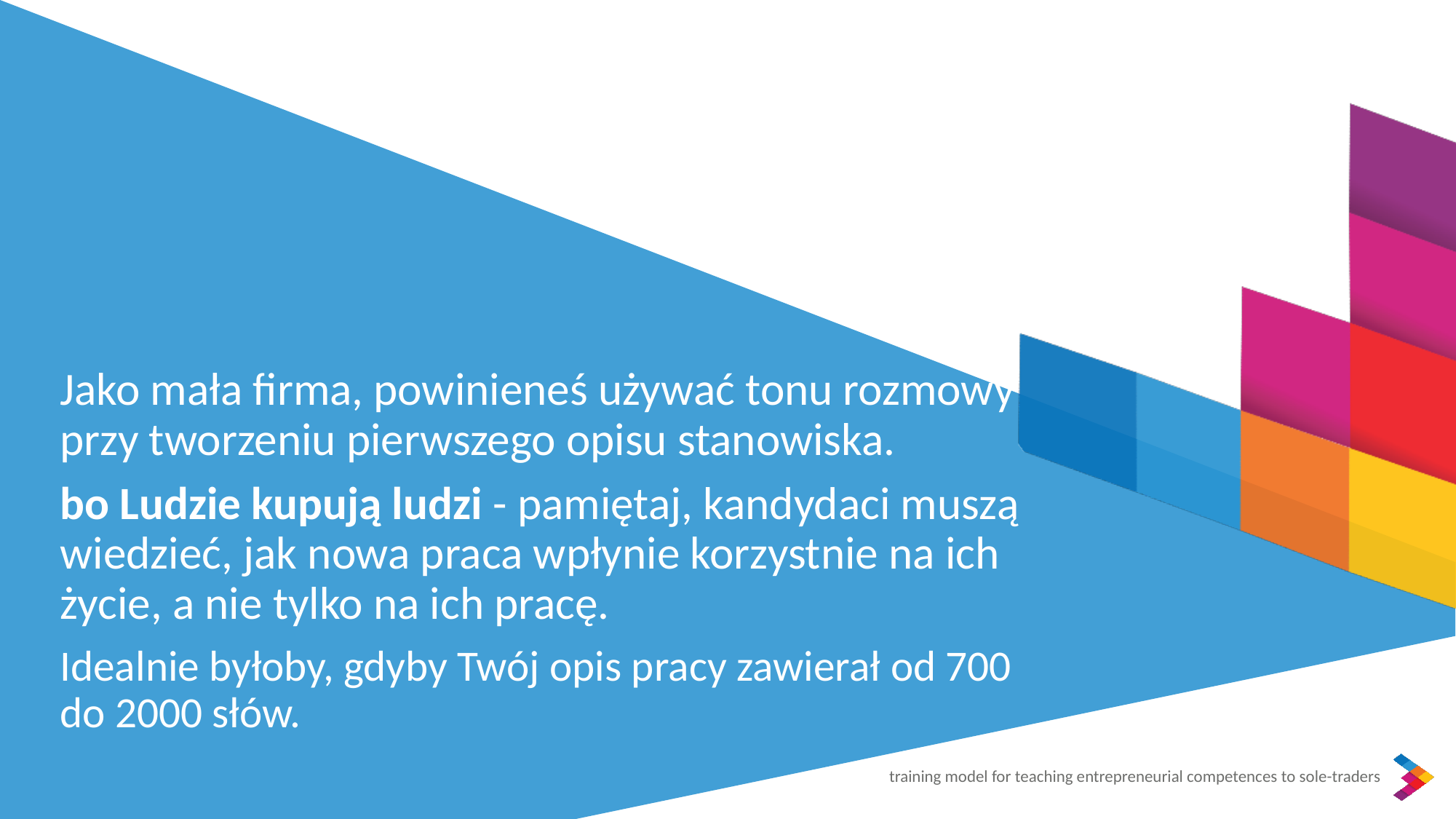

Jako mała firma, powinieneś używać tonu rozmowy przy tworzeniu pierwszego opisu stanowiska.
bo Ludzie kupują ludzi - pamiętaj, kandydaci muszą wiedzieć, jak nowa praca wpłynie korzystnie na ich życie, a nie tylko na ich pracę.
Idealnie byłoby, gdyby Twój opis pracy zawierał od 700 do 2000 słów.